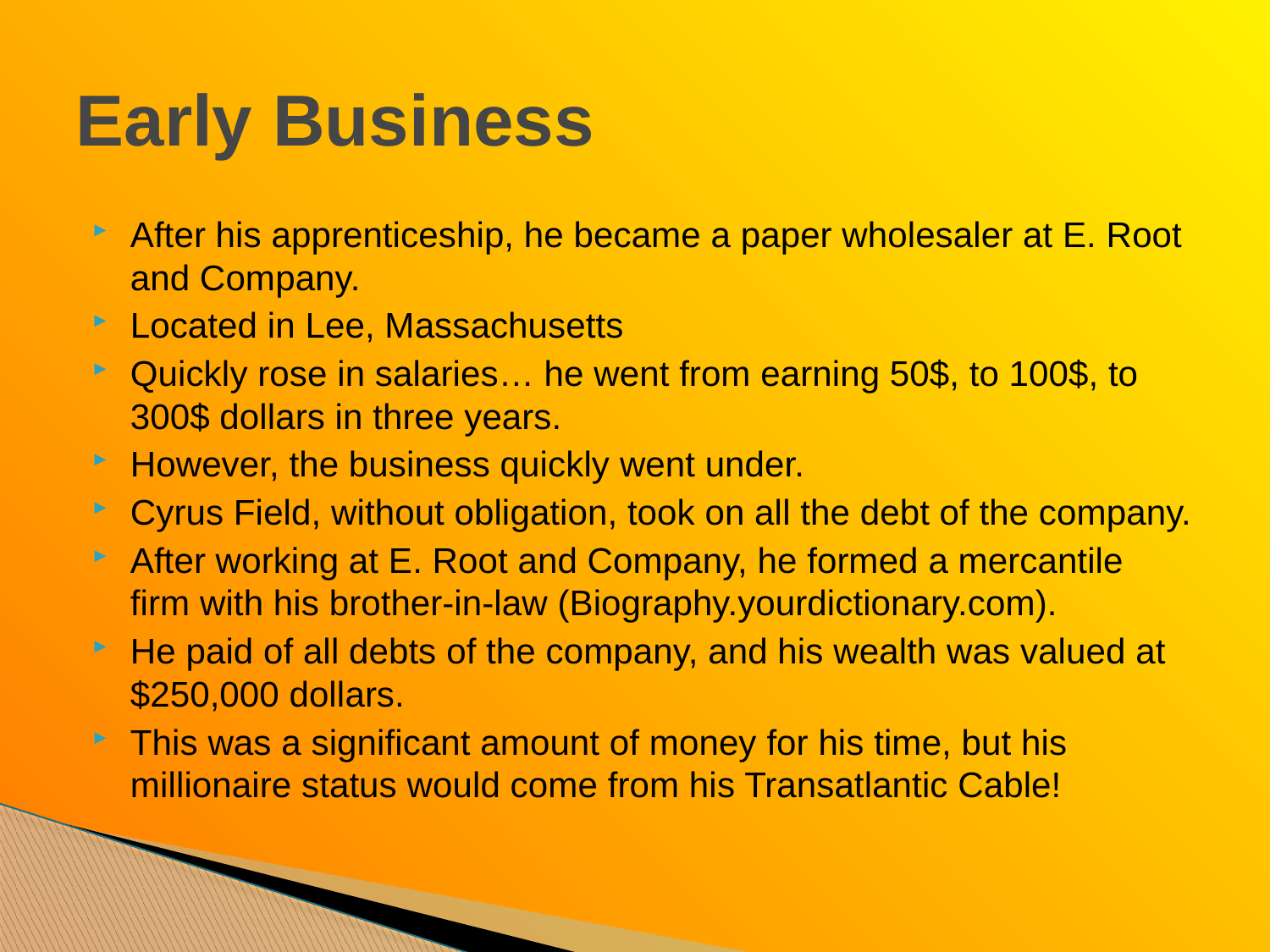

# Early Business
After his apprenticeship, he became a paper wholesaler at E. Root and Company.
Located in Lee, Massachusetts
Quickly rose in salaries… he went from earning 50$, to 100$, to 300$ dollars in three years.
However, the business quickly went under.
Cyrus Field, without obligation, took on all the debt of the company.
After working at E. Root and Company, he formed a mercantile firm with his brother-in-law (Biography.yourdictionary.com).
He paid of all debts of the company, and his wealth was valued at $250,000 dollars.
This was a significant amount of money for his time, but his millionaire status would come from his Transatlantic Cable!